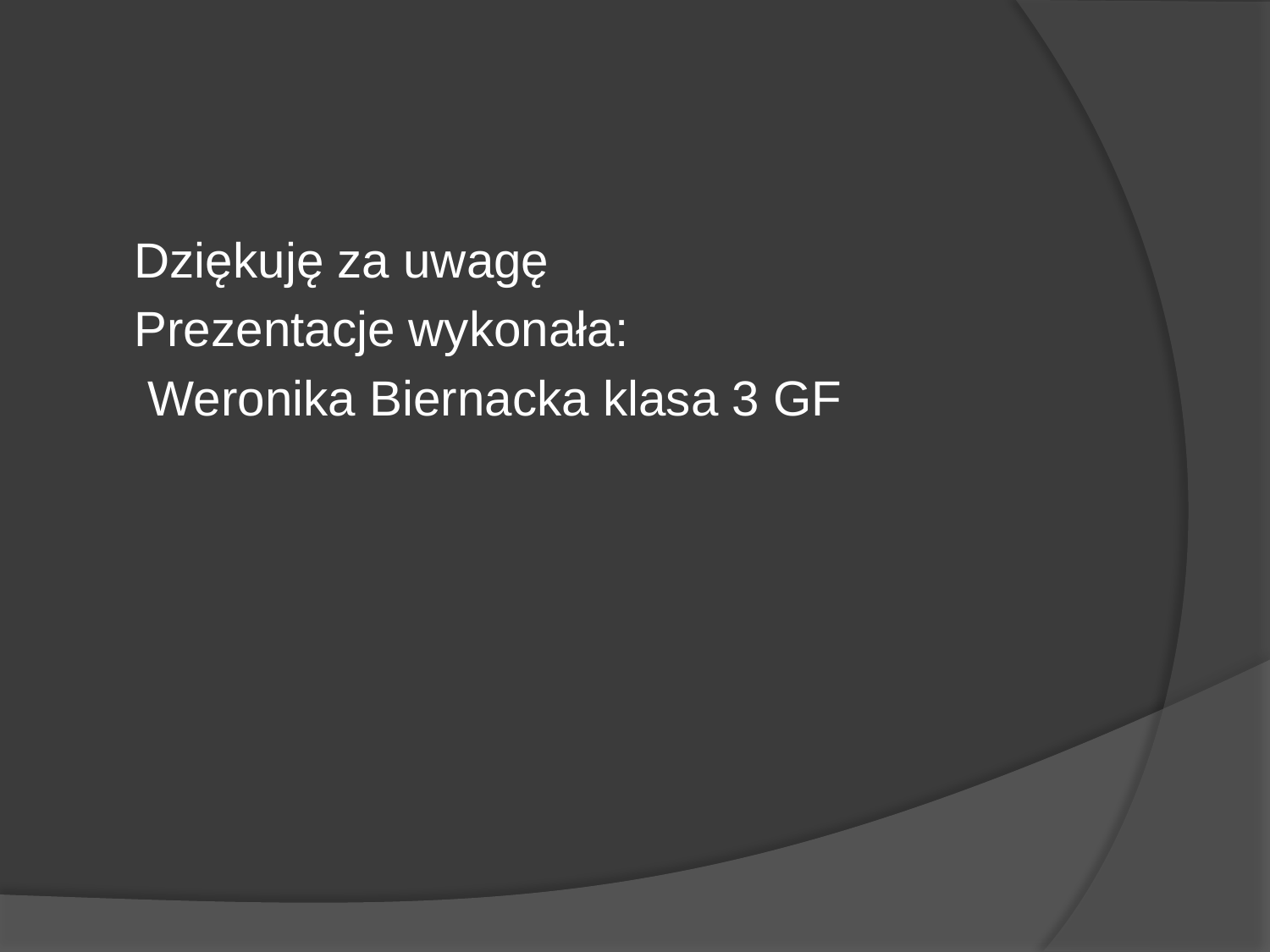

#
	Dziękuję za uwagę
	Prezentacje wykonała:
	 Weronika Biernacka klasa 3 GF